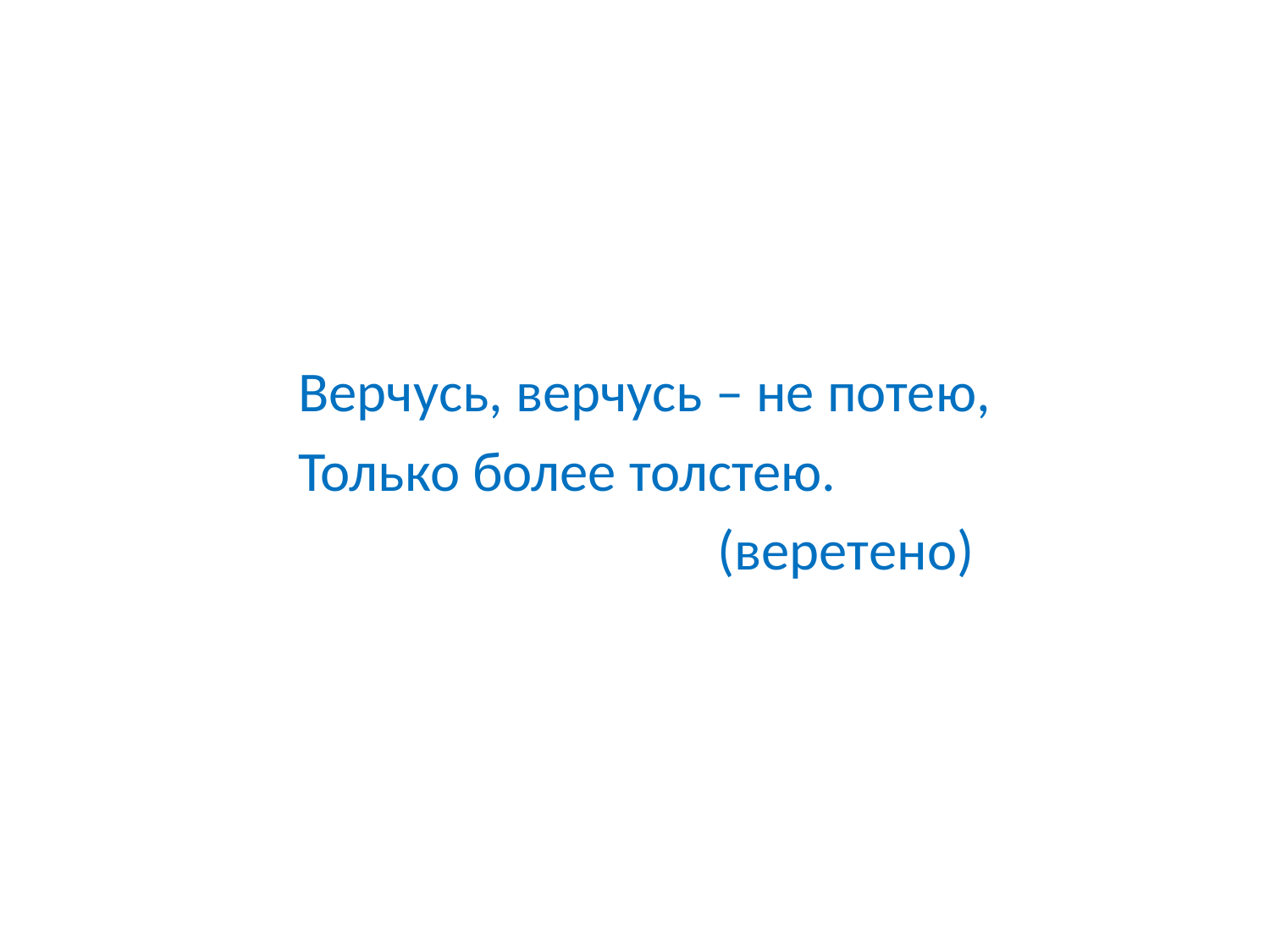

Верчусь, верчусь – не потею,
Только более толстею.
                                 (веретено)